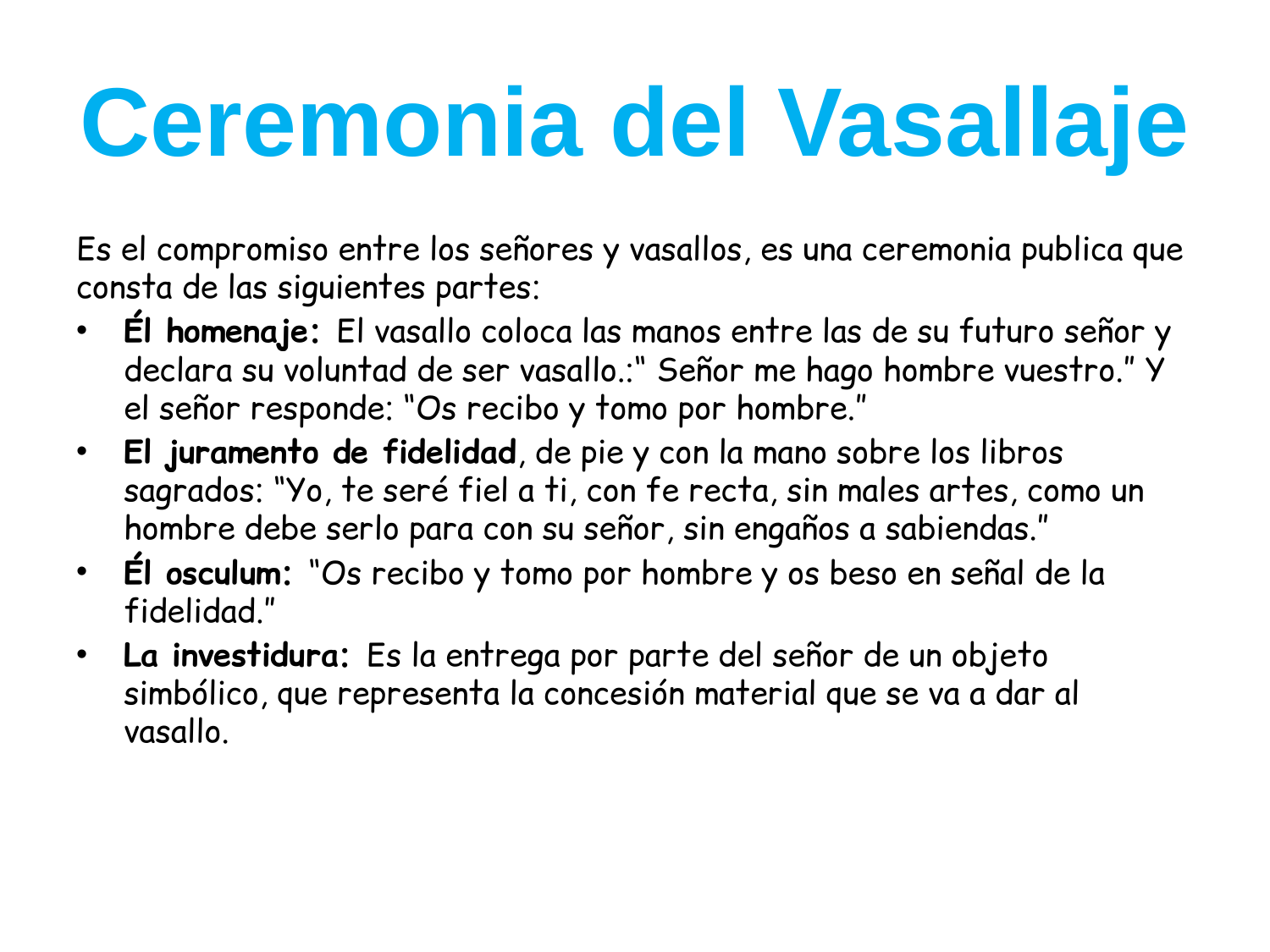

# Ceremonia del Vasallaje
Es el compromiso entre los señores y vasallos, es una ceremonia publica que consta de las siguientes partes:
Él homenaje: El vasallo coloca las manos entre las de su futuro señor y declara su voluntad de ser vasallo.:“ Señor me hago hombre vuestro.” Y el señor responde: “Os recibo y tomo por hombre.”
El juramento de fidelidad, de pie y con la mano sobre los libros sagrados: “Yo, te seré fiel a ti, con fe recta, sin males artes, como un hombre debe serlo para con su señor, sin engaños a sabiendas.”
Él osculum: “Os recibo y tomo por hombre y os beso en señal de la fidelidad.”
La investidura: Es la entrega por parte del señor de un objeto simbólico, que representa la concesión material que se va a dar al vasallo.